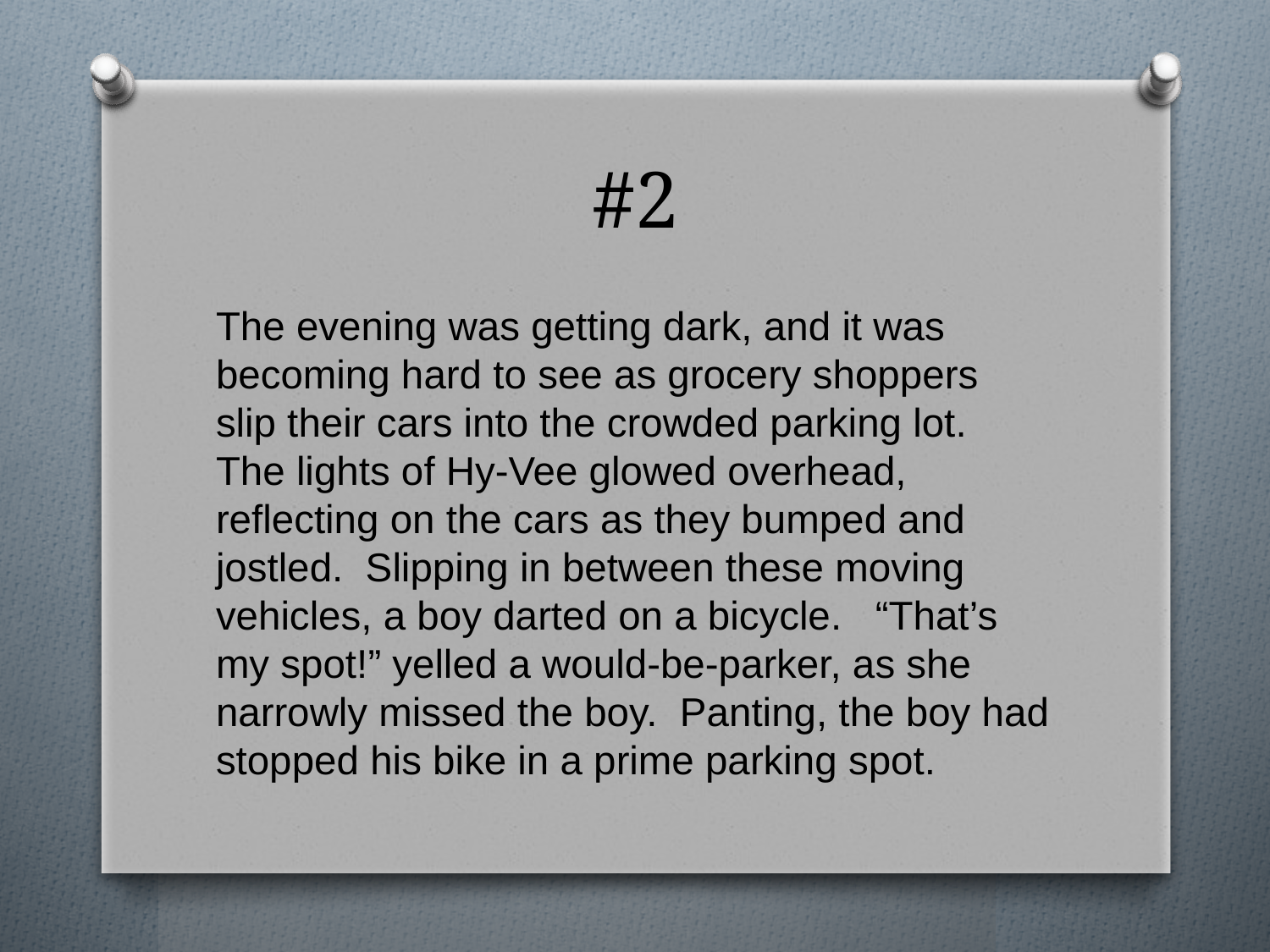

# #2
The evening was getting dark, and it was becoming hard to see as grocery shoppers slip their cars into the crowded parking lot.  The lights of Hy-Vee glowed overhead, reflecting on the cars as they bumped and jostled.  Slipping in between these moving vehicles, a boy darted on a bicycle.   “That’s my spot!” yelled a would-be-parker, as she narrowly missed the boy.  Panting, the boy had stopped his bike in a prime parking spot.